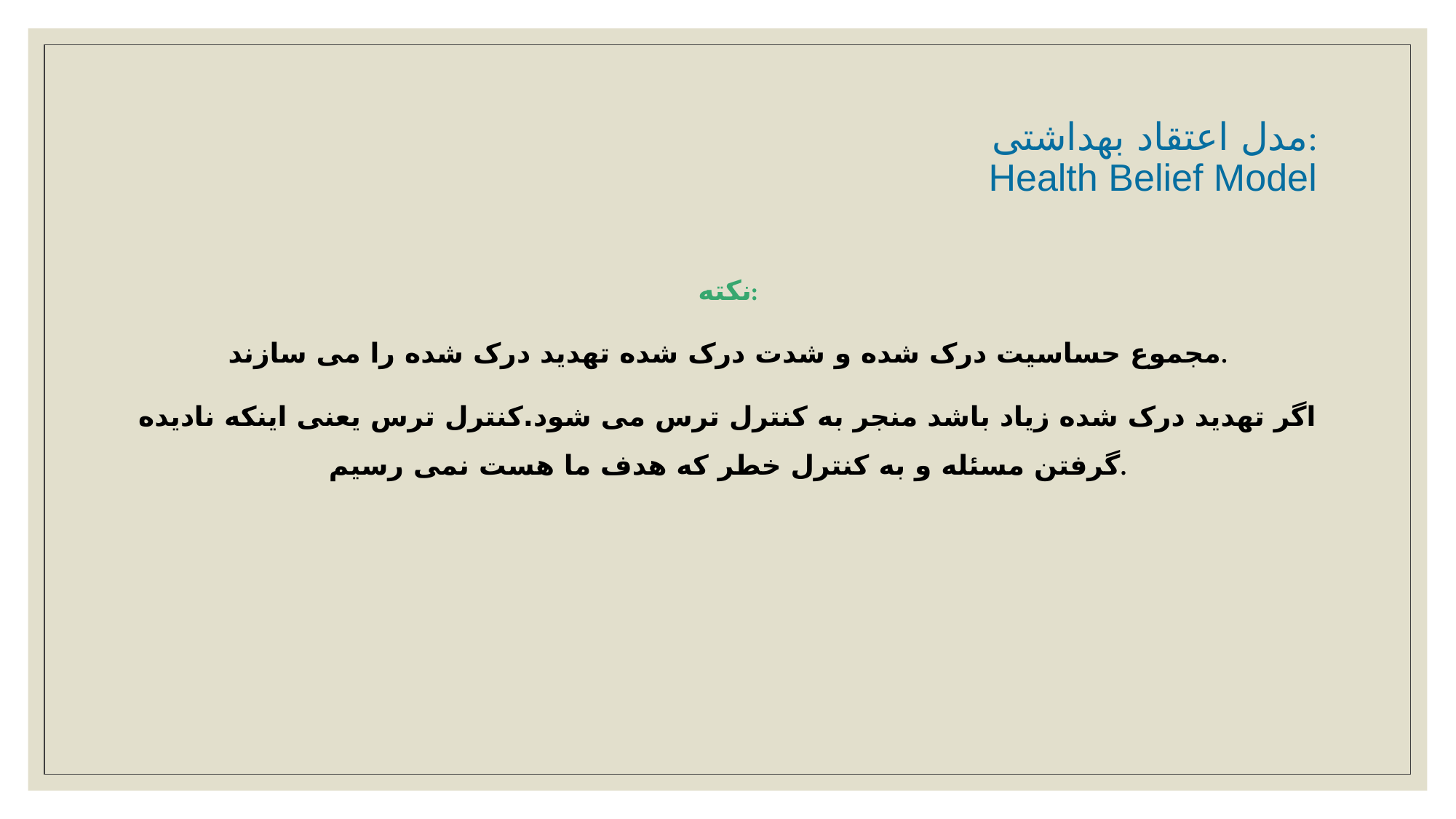

# مدل اعتقاد بهداشتی: Health Belief Model
نکته:
مجموع حساسیت درک شده و شدت درک شده تهدید درک شده را می سازند.
اگر تهدید درک شده زیاد باشد منجر به کنترل ترس می شود.کنترل ترس یعنی اینکه نادیده گرفتن مسئله و به کنترل خطر که هدف ما هست نمی رسیم.